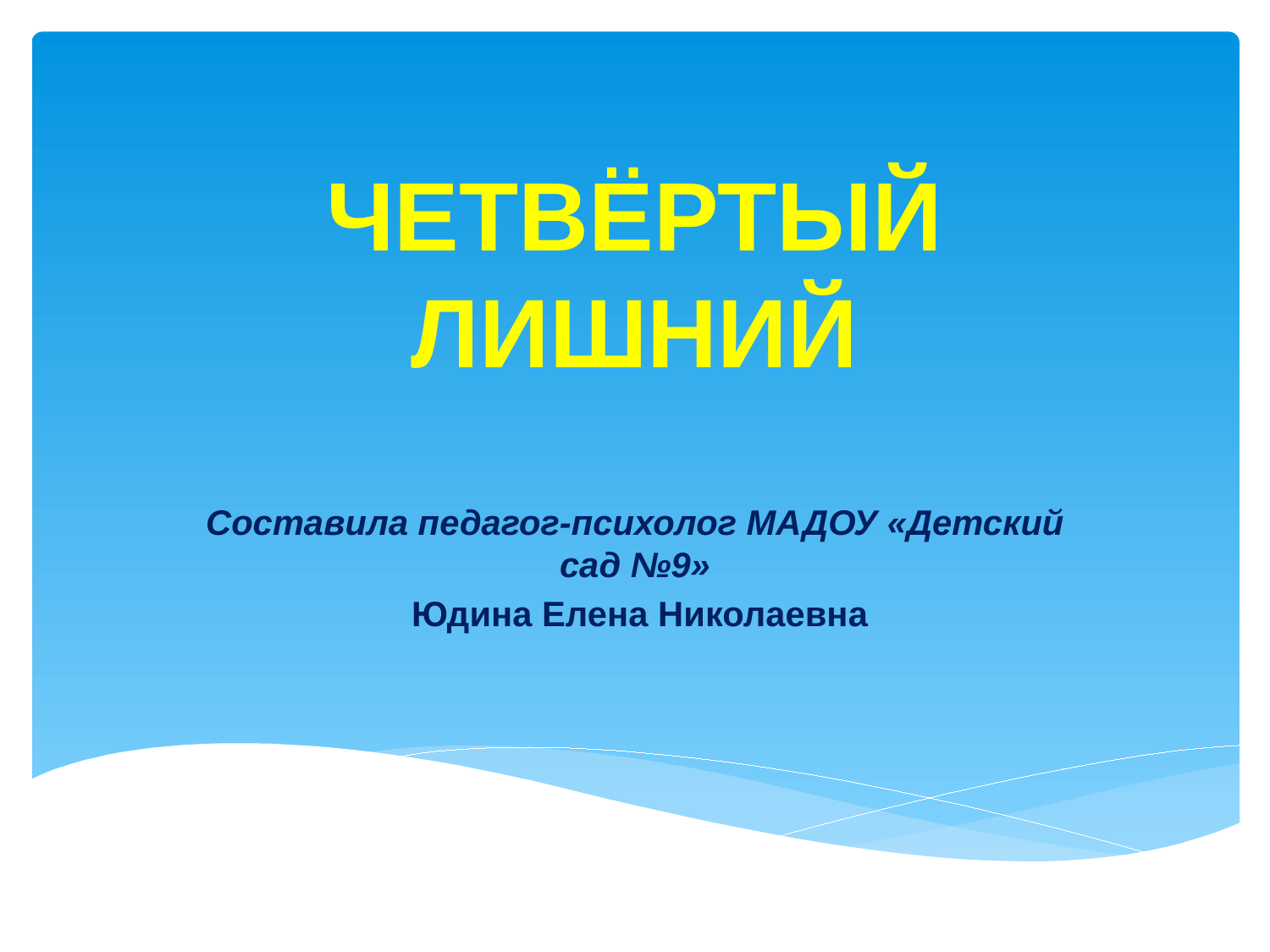

# ЧЕТВЁРТЫЙ ЛИШНИЙ
Составила педагог-психолог МАДОУ «Детский сад №9»
 Юдина Елена Николаевна